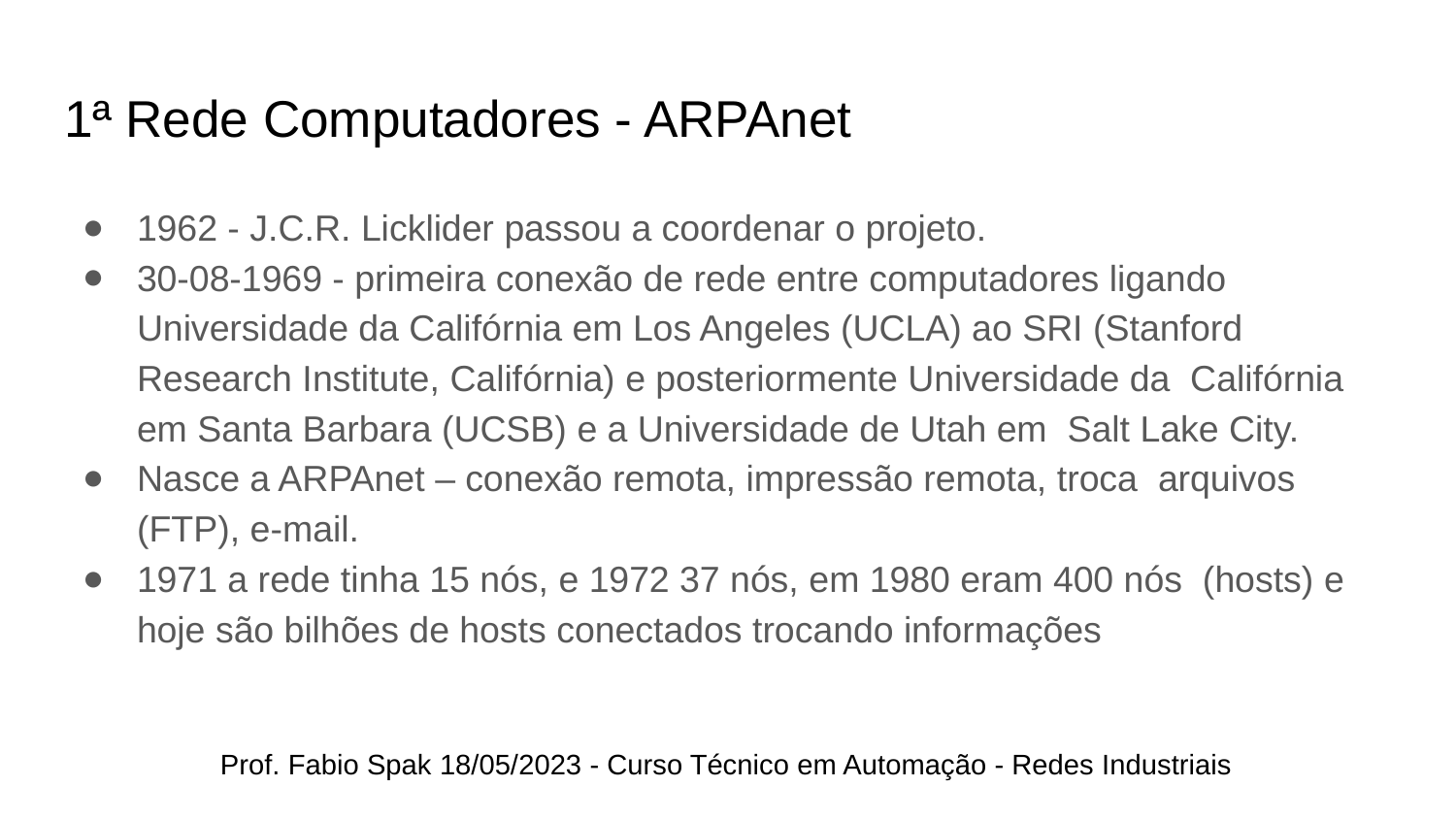

# 1ª Rede Computadores - ARPAnet

1962 - J.C.R. Licklider passou a coordenar o projeto.
30-08-1969 - primeira conexão de rede entre computadores ligando  Universidade da Califórnia em Los Angeles (UCLA) ao SRI (Stanford  Research Institute, Califórnia) e posteriormente Universidade da  Califórnia em Santa Barbara (UCSB) e a Universidade de Utah em  Salt Lake City.
Nasce a ARPAnet – conexão remota, impressão remota, troca  arquivos (FTP), e-mail.
1971 a rede tinha 15 nós, e 1972 37 nós, em 1980 eram 400 nós  (hosts) e hoje são bilhões de hosts conectados trocando informações
Prof. Fabio Spak 18/05/2023 - Curso Técnico em Automação - Redes Industriais